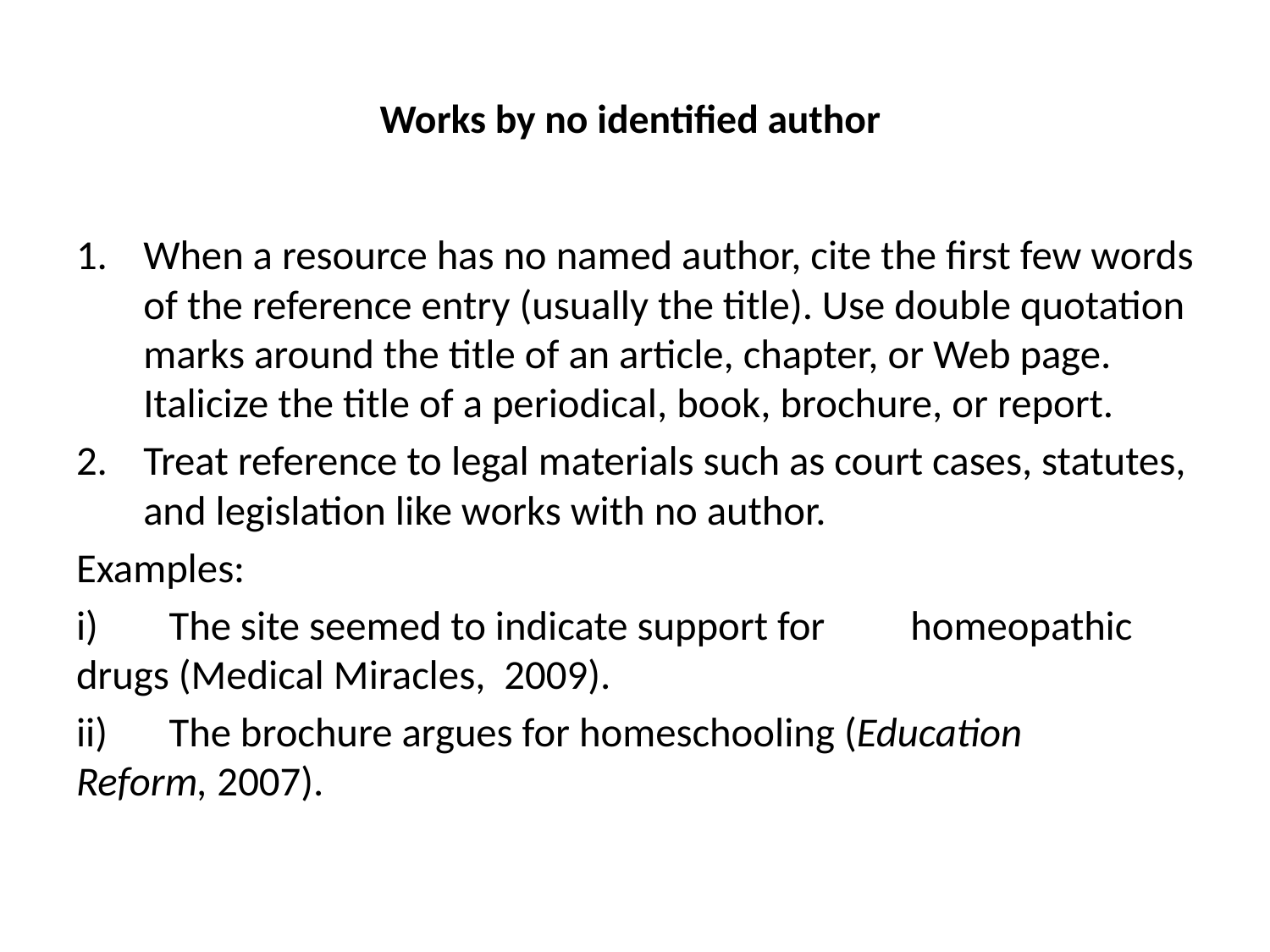

# Works by no identified author
When a resource has no named author, cite the first few words of the reference entry (usually the title). Use double quotation marks around the title of an article, chapter, or Web page. Italicize the title of a periodical, book, brochure, or report.
Treat reference to legal materials such as court cases, statutes, and legislation like works with no author.
Examples:
i) 	The site seemed to indicate support for 	homeopathic	drugs (Medical Miracles,  2009).
ii)	The brochure argues for homeschooling (Education 	Reform, 2007).